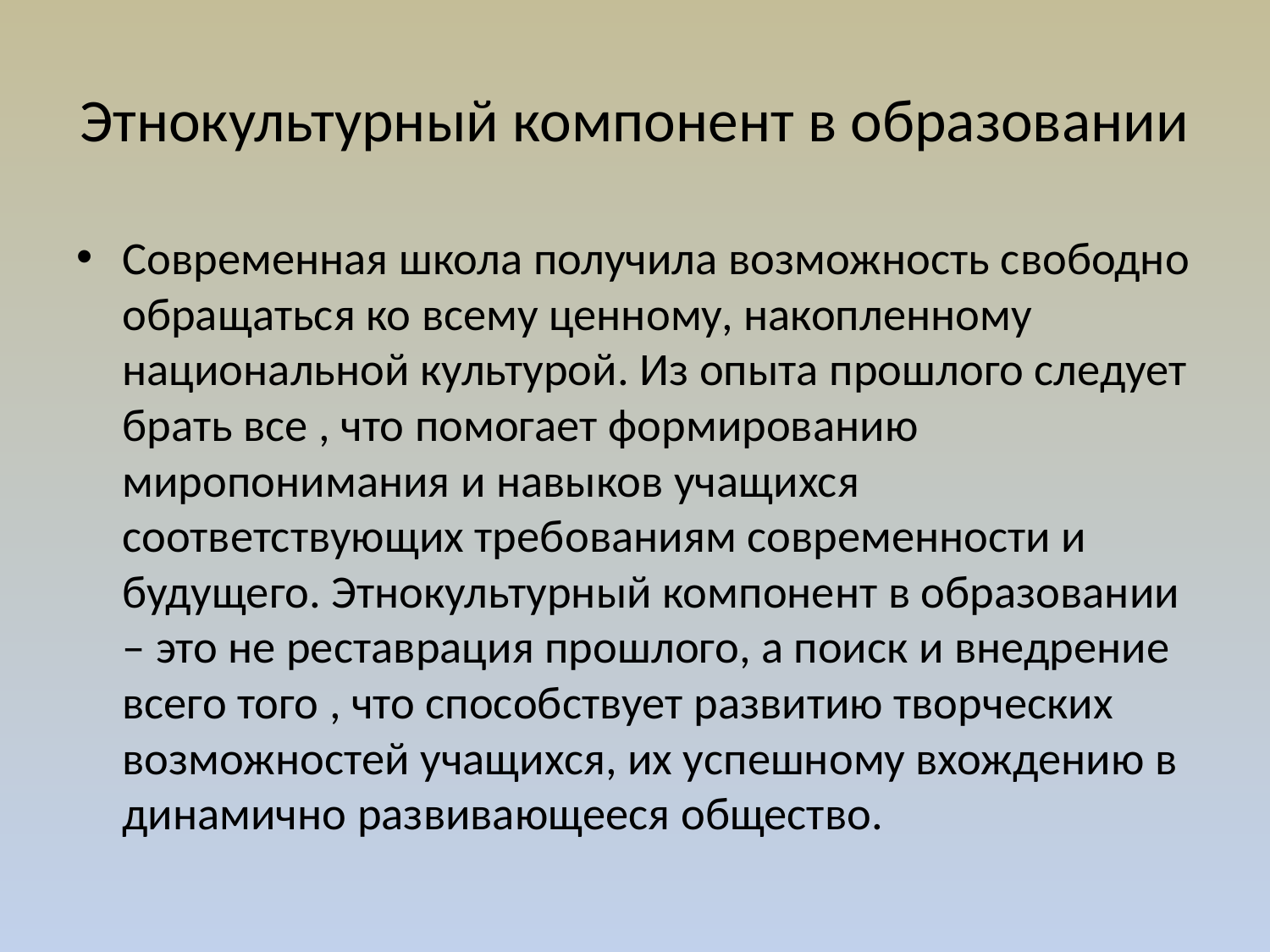

# Этнокультурный компонент в образовании
Современная школа получила возможность свободно обращаться ко всему ценному, накопленному национальной культурой. Из опыта прошлого следует брать все , что помогает формированию миропонимания и навыков учащихся соответствующих требованиям современности и будущего. Этнокультурный компонент в образовании – это не реставрация прошлого, а поиск и внедрение всего того , что способствует развитию творческих возможностей учащихся, их успешному вхождению в динамично развивающееся общество.